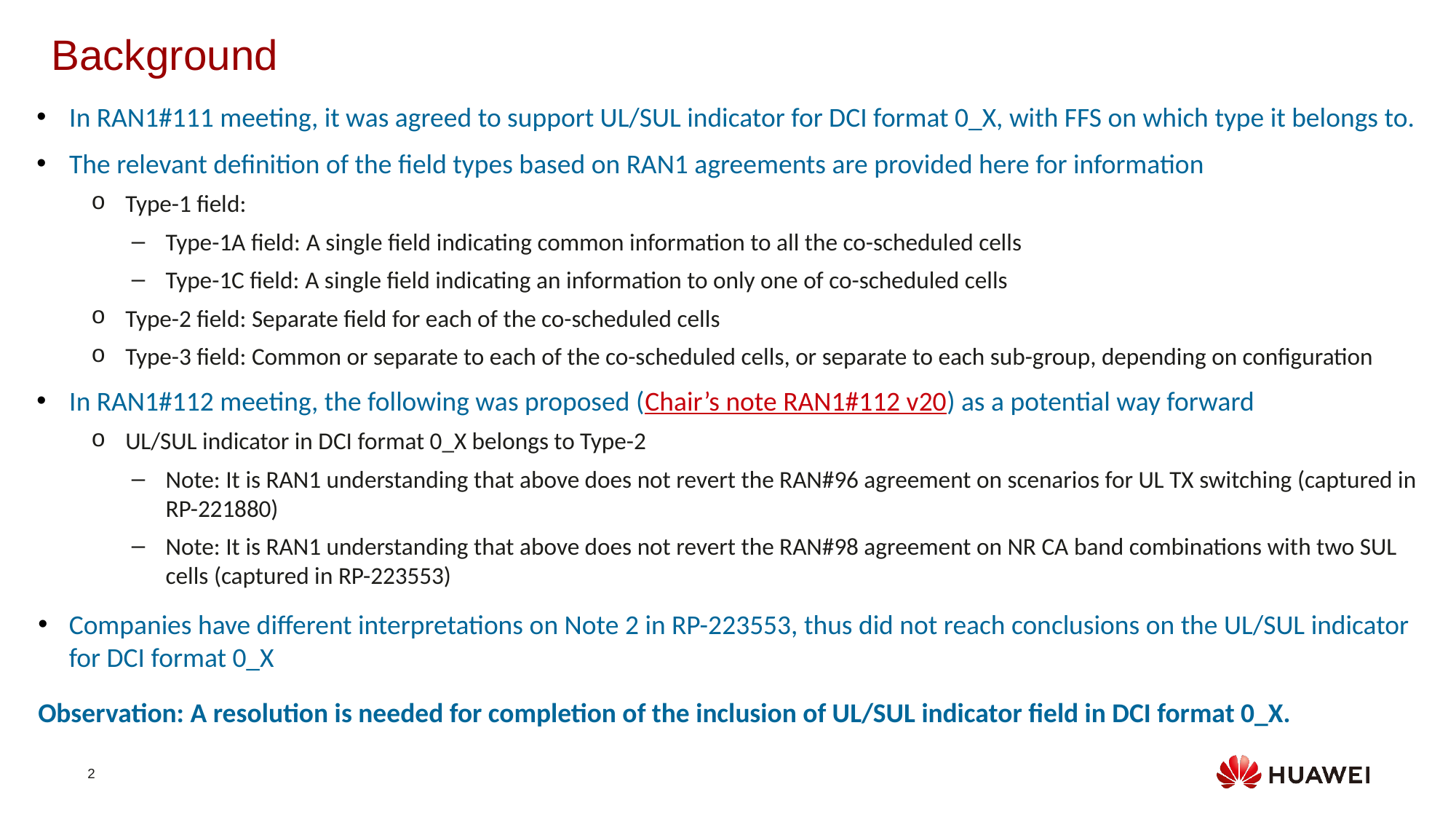

Background
In RAN1#111 meeting, it was agreed to support UL/SUL indicator for DCI format 0_X, with FFS on which type it belongs to.
The relevant definition of the field types based on RAN1 agreements are provided here for information
Type-1 field:
Type-1A field: A single field indicating common information to all the co-scheduled cells
Type-1C field: A single field indicating an information to only one of co-scheduled cells
Type-2 field: Separate field for each of the co-scheduled cells
Type-3 field: Common or separate to each of the co-scheduled cells, or separate to each sub-group, depending on configuration
In RAN1#112 meeting, the following was proposed (Chair’s note RAN1#112 v20) as a potential way forward
UL/SUL indicator in DCI format 0_X belongs to Type-2
Note: It is RAN1 understanding that above does not revert the RAN#96 agreement on scenarios for UL TX switching (captured in RP-221880)
Note: It is RAN1 understanding that above does not revert the RAN#98 agreement on NR CA band combinations with two SUL cells (captured in RP-223553)
Companies have different interpretations on Note 2 in RP-223553, thus did not reach conclusions on the UL/SUL indicator for DCI format 0_X
Observation: A resolution is needed for completion of the inclusion of UL/SUL indicator field in DCI format 0_X.